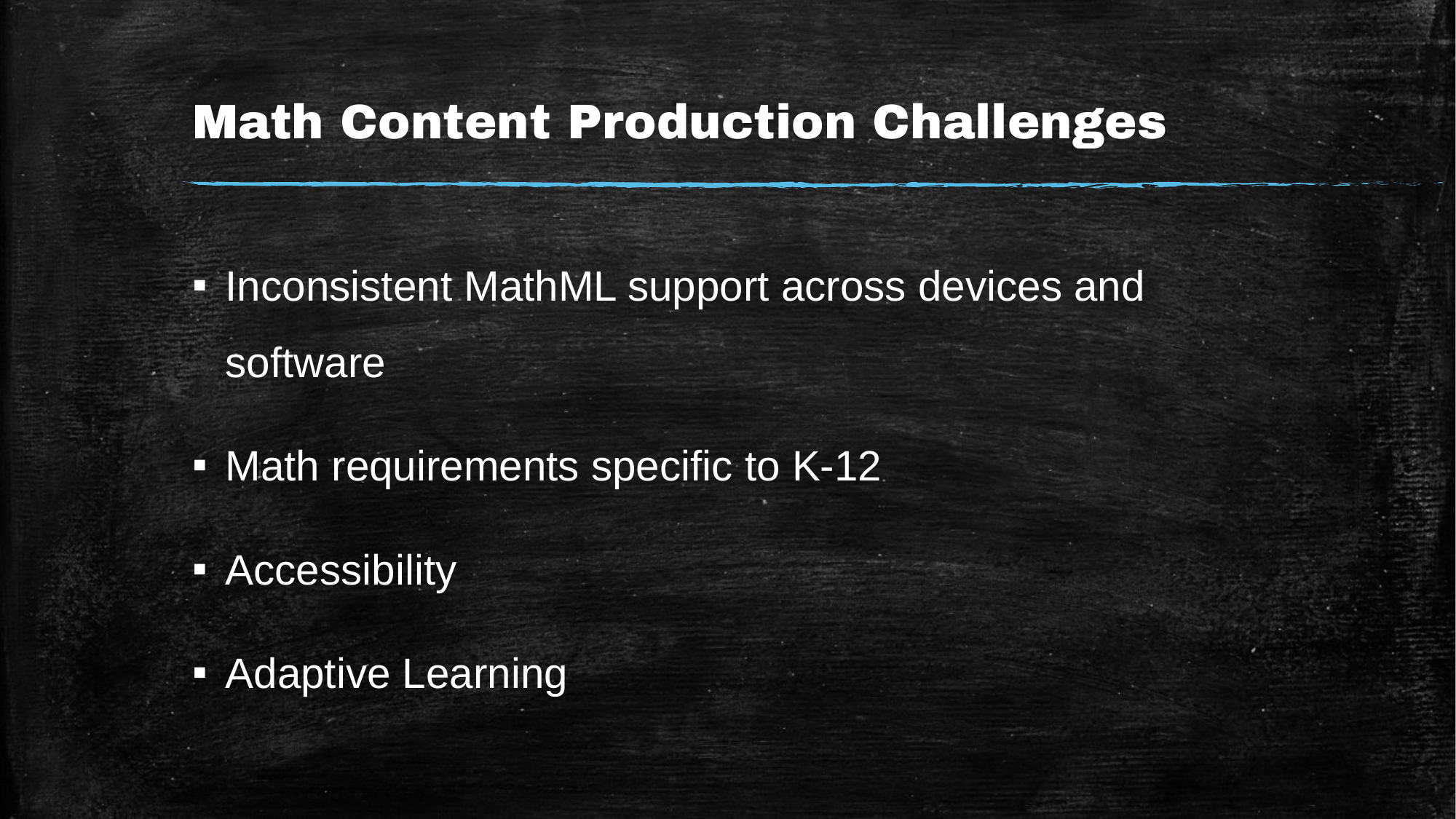

# Math Content Production Challenges
Inconsistent MathML support across devices and software
Math requirements specific to K-12
Accessibility
Adaptive Learning